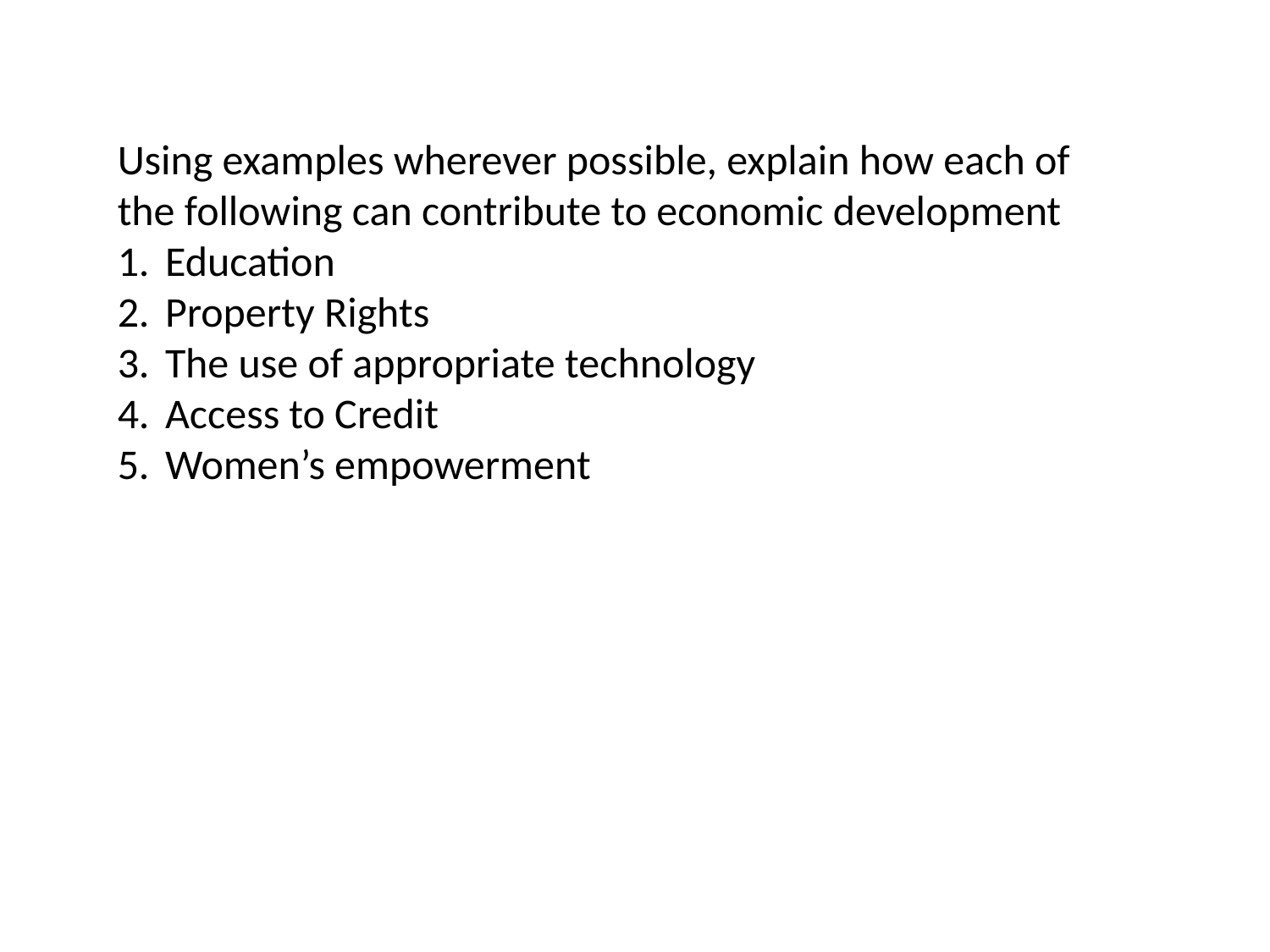

Using examples wherever possible, explain how each of the following can contribute to economic development
Education
Property Rights
The use of appropriate technology
Access to Credit
Women’s empowerment